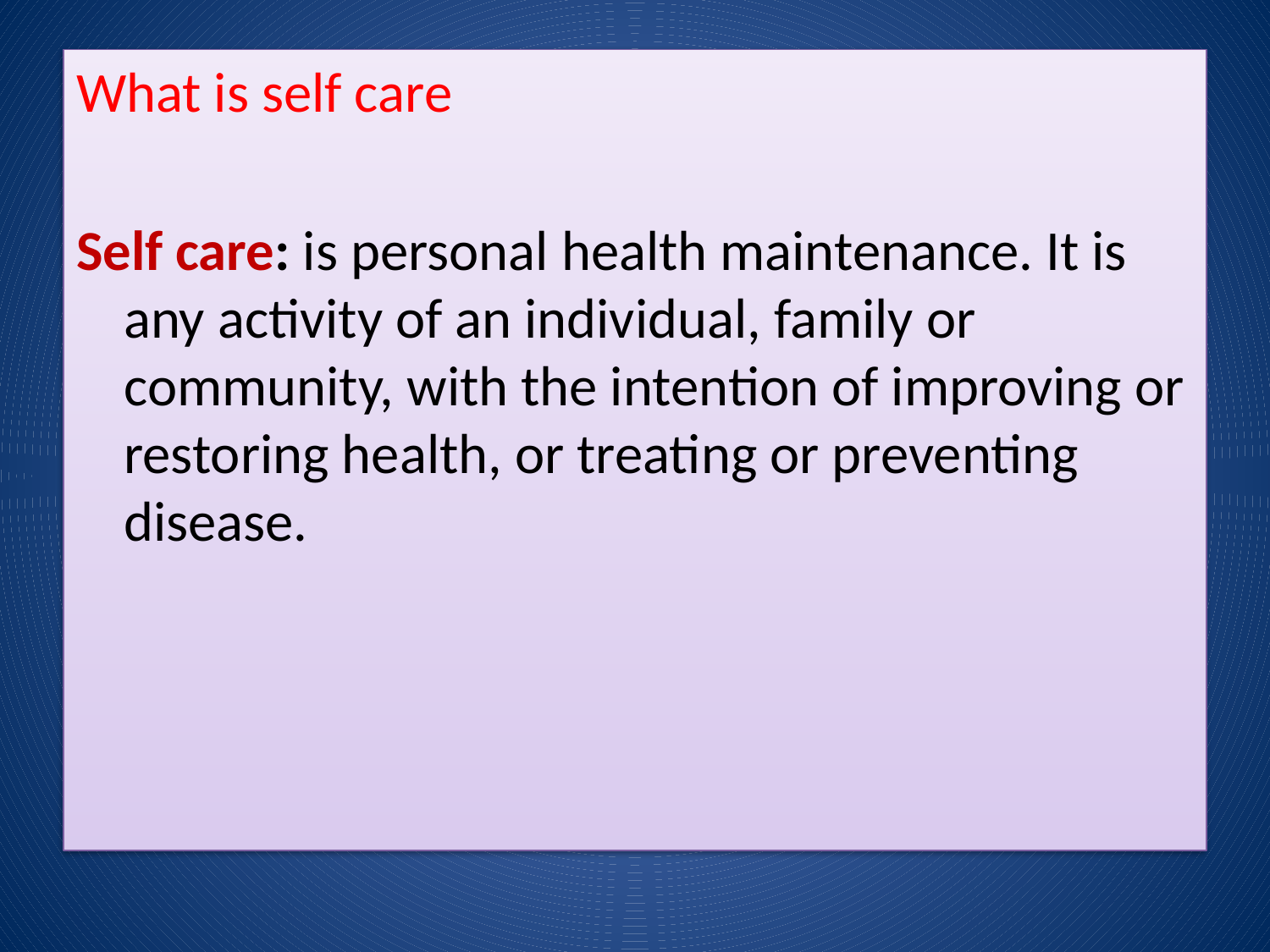

What is self care

Self care: is personal health maintenance. It is any activity of an individual, family or community, with the intention of improving or restoring health, or treating or preventing disease.